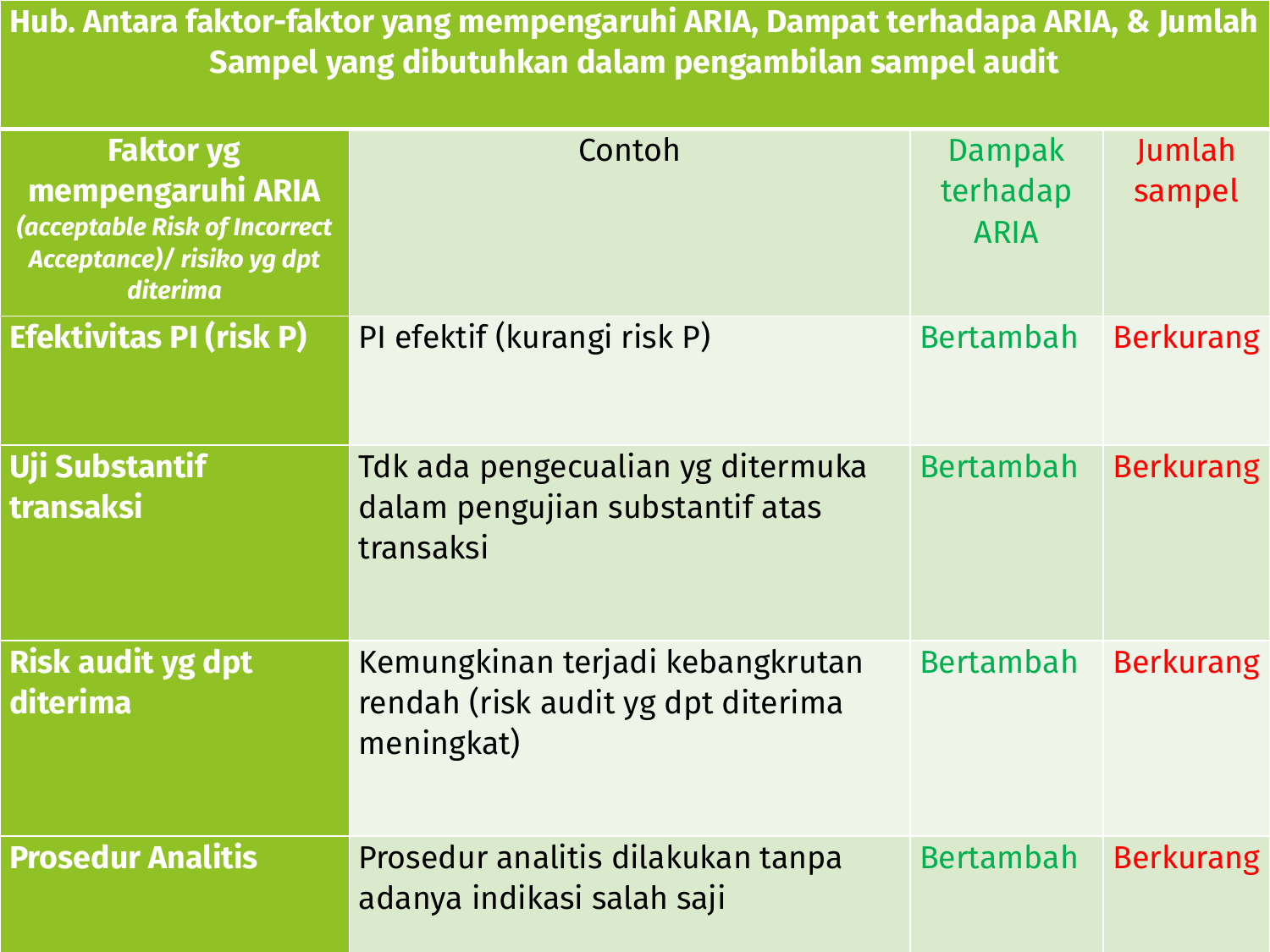

| Hub. Antara faktor-faktor yang mempengaruhi ARIA, Dampat terhadapa ARIA, & Jumlah Sampel yang dibutuhkan dalam pengambilan sampel audit |  |  |  |
| --- | --- | --- | --- |
| Faktor yg mempengaruhi ARIA (acceptable Risk of Incorrect Acceptance)/ risiko yg dpt diterima | Contoh | Dampak terhadap ARIA | Jumlah sampel |
| Efektivitas PI (risk P) | PI efektif (kurangi risk P) | Bertambah | Berkurang |
| Uji Substantif transaksi | Tdk ada pengecualian yg ditermuka dalam pengujian substantif atas transaksi | Bertambah | Berkurang |
| Risk audit yg dpt diterima | Kemungkinan terjadi kebangkrutan rendah (risk audit yg dpt diterima meningkat) | Bertambah | Berkurang |
| Prosedur Analitis | Prosedur analitis dilakukan tanpa adanya indikasi salah saji | Bertambah | Berkurang |